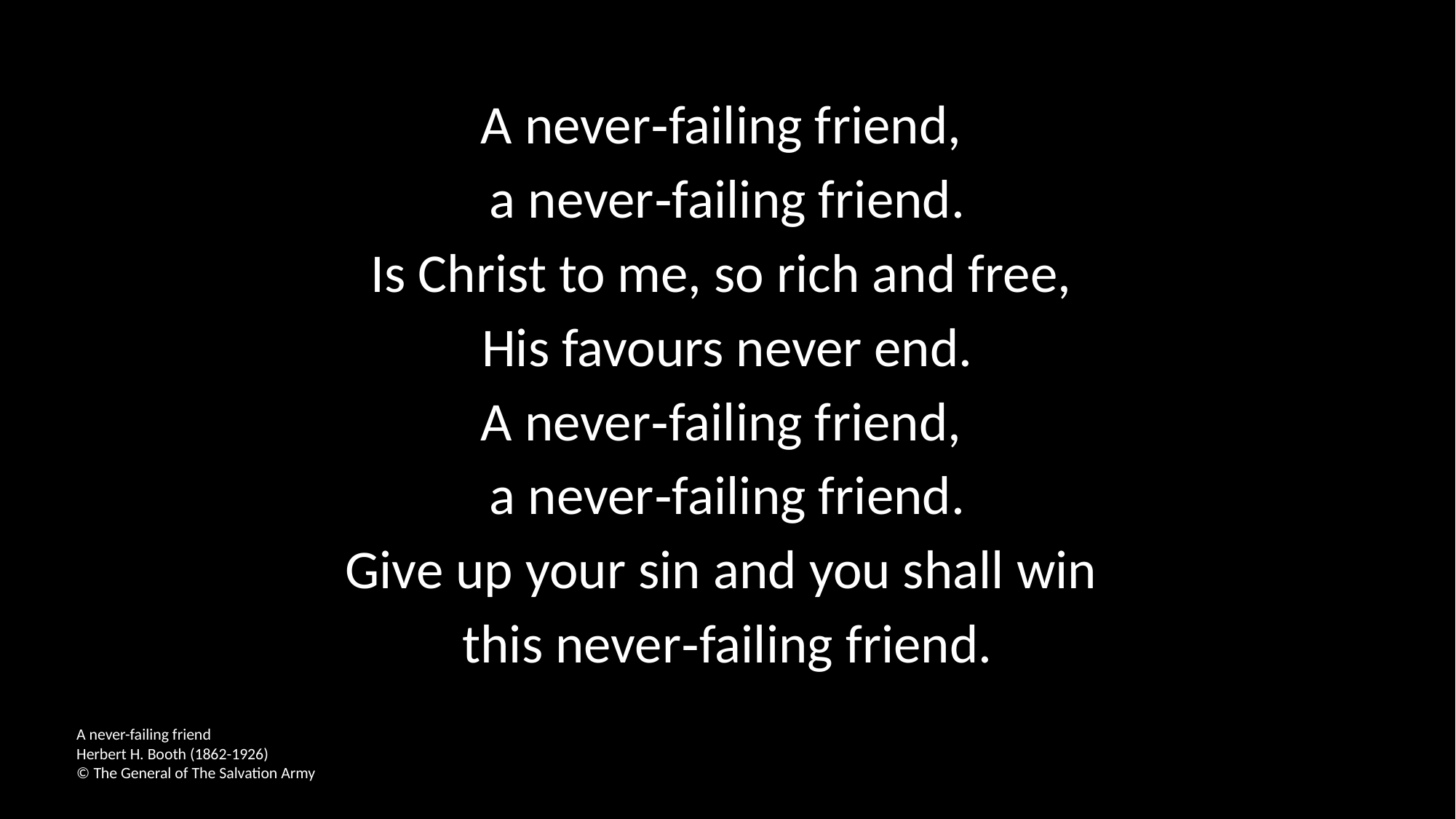

A never‑failing friend,
a never‑failing friend.
Is Christ to me, so rich and free,
His favours never end.
A never‑failing friend,
a never‑failing friend.
Give up your sin and you shall win
this never‑failing friend.
A never-failing friend
Herbert H. Booth (1862-1926)
© The General of The Salvation Army